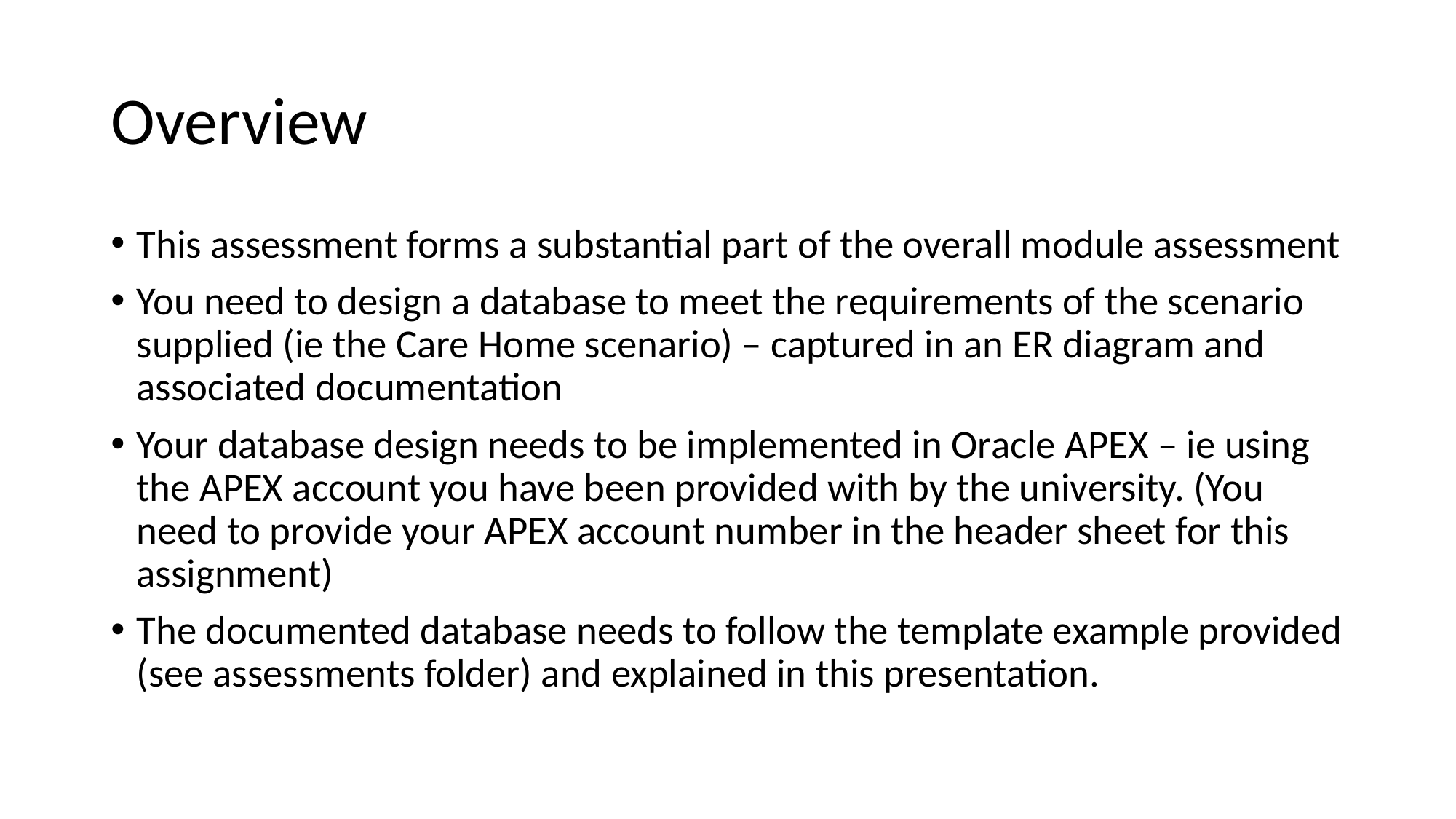

# Overview
This assessment forms a substantial part of the overall module assessment
You need to design a database to meet the requirements of the scenario supplied (ie the Care Home scenario) – captured in an ER diagram and associated documentation
Your database design needs to be implemented in Oracle APEX – ie using the APEX account you have been provided with by the university. (You need to provide your APEX account number in the header sheet for this assignment)
The documented database needs to follow the template example provided (see assessments folder) and explained in this presentation.